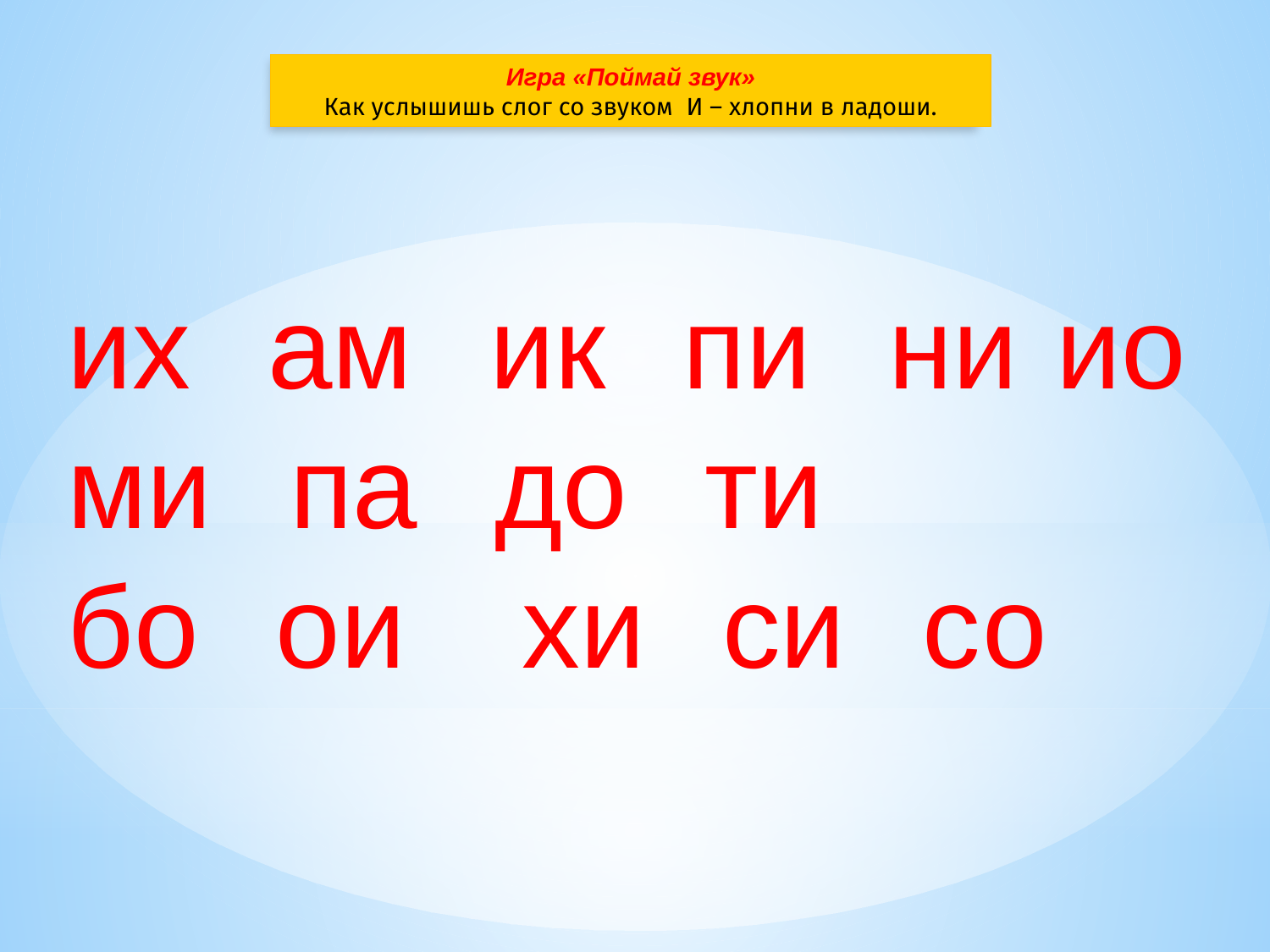

Игра «Поймай звук»
 Как услышишь слог со звуком  И – хлопни в ладоши.

их  ам  ик  пи  ни ио ми  па  до  ти
бо  ои   хи  си  со